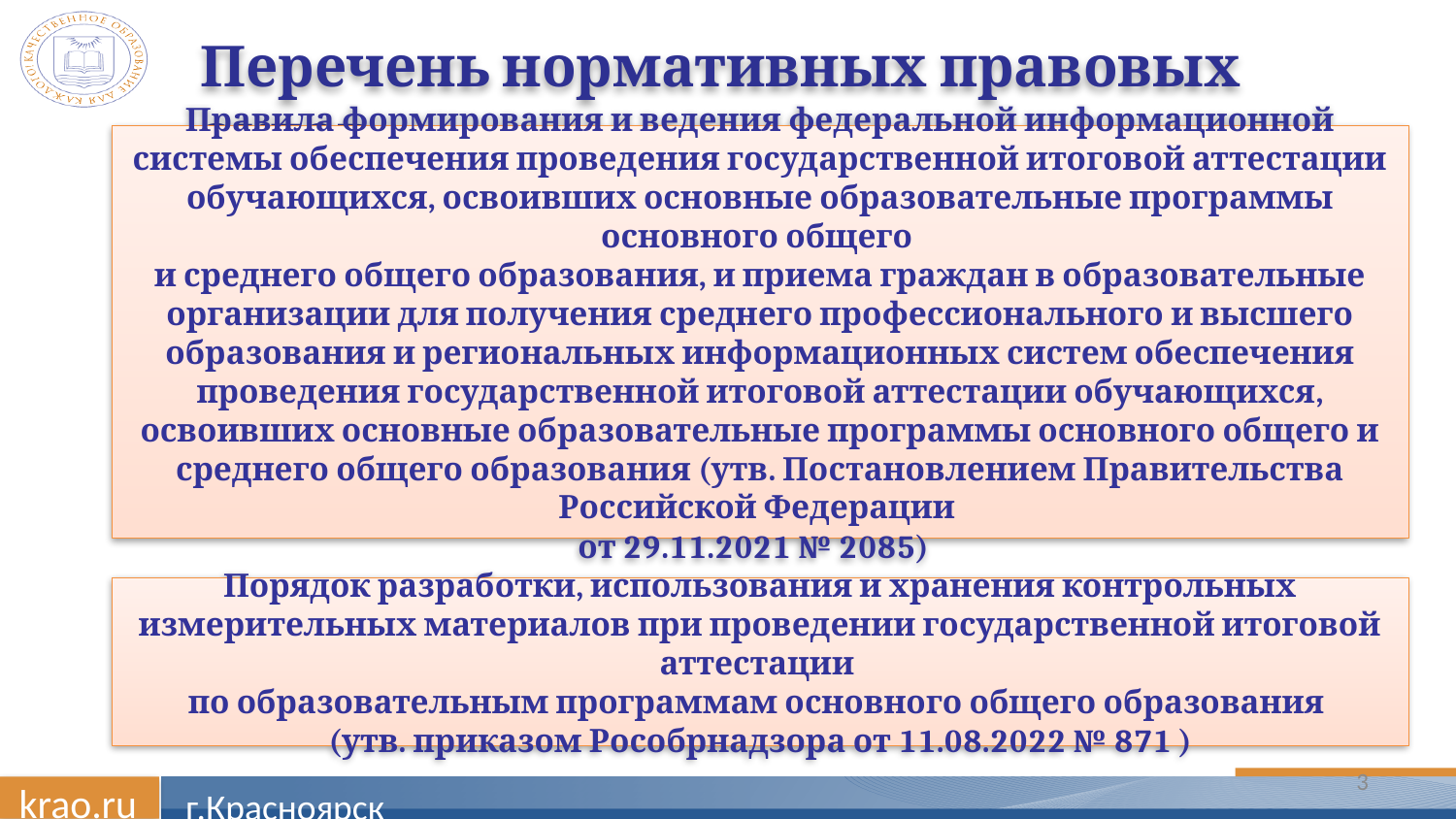

Перечень нормативных правовых актов
Правила формирования и ведения федеральной информационной системы обеспечения проведения государственной итоговой аттестации обучающихся, освоивших основные образовательные программы основного общего
и среднего общего образования, и приема граждан в образовательные организации для получения среднего профессионального и высшего образования и региональных информационных систем обеспечения проведения государственной итоговой аттестации обучающихся, освоивших основные образовательные программы основного общего и среднего общего образования (утв. Постановлением Правительства Российской Федерации
от 29.11.2021 № 2085)
Порядок разработки, использования и хранения контрольных измерительных материалов при проведении государственной итоговой аттестации
по образовательным программам основного общего образования
(утв. приказом Рособрнадзора от 11.08.2022 № 871 )
3